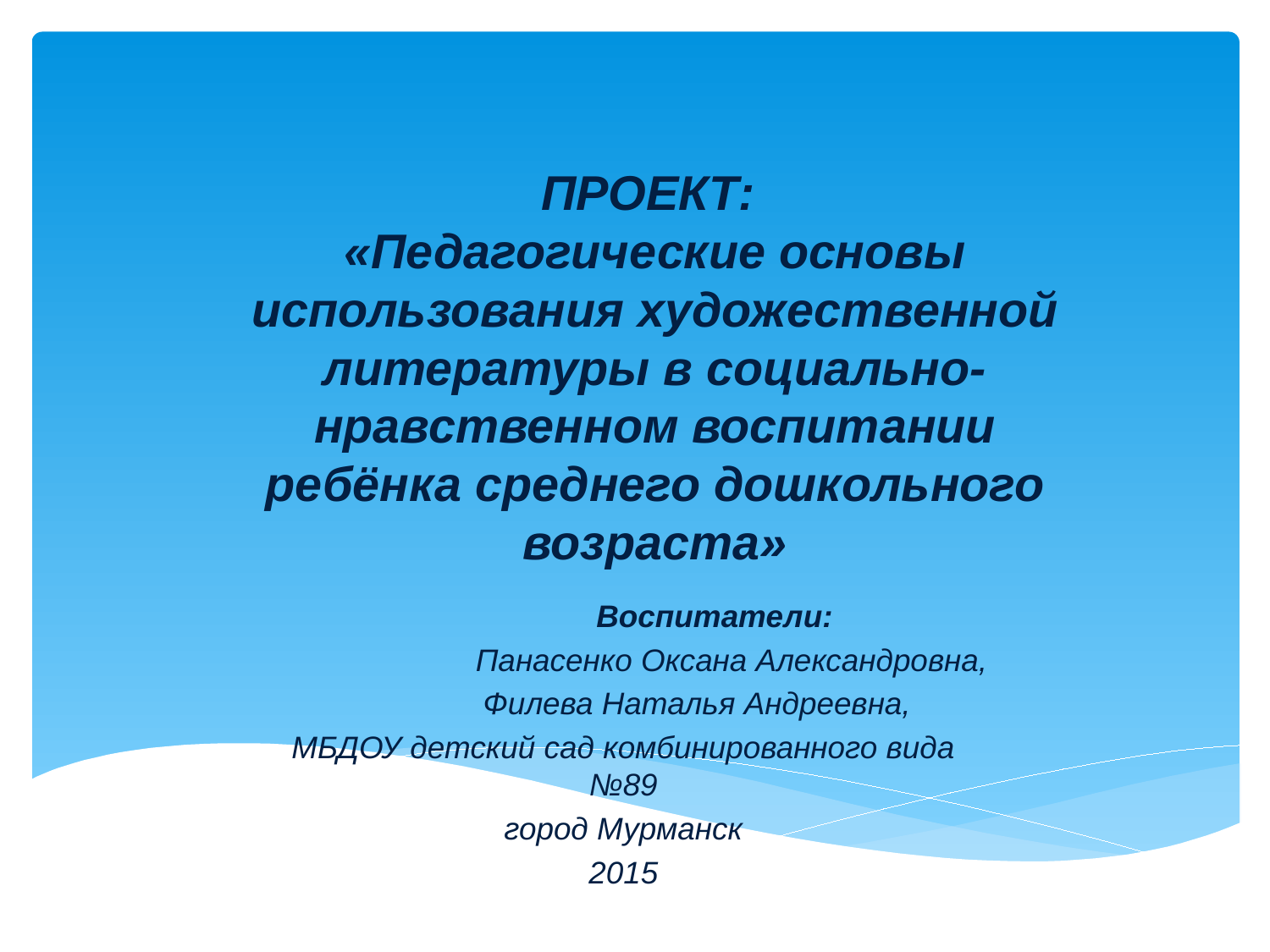

# ПРОЕКТ: «Педагогические основы использования художественной литературы в социально-нравственном воспитании ребёнка среднего дошкольного возраста»

                     Воспитатели:
                         Панасенко Оксана Александровна,
                 Филева Наталья Андреевна,
МБДОУ детский сад комбинированного вида №89
город Мурманск
2015